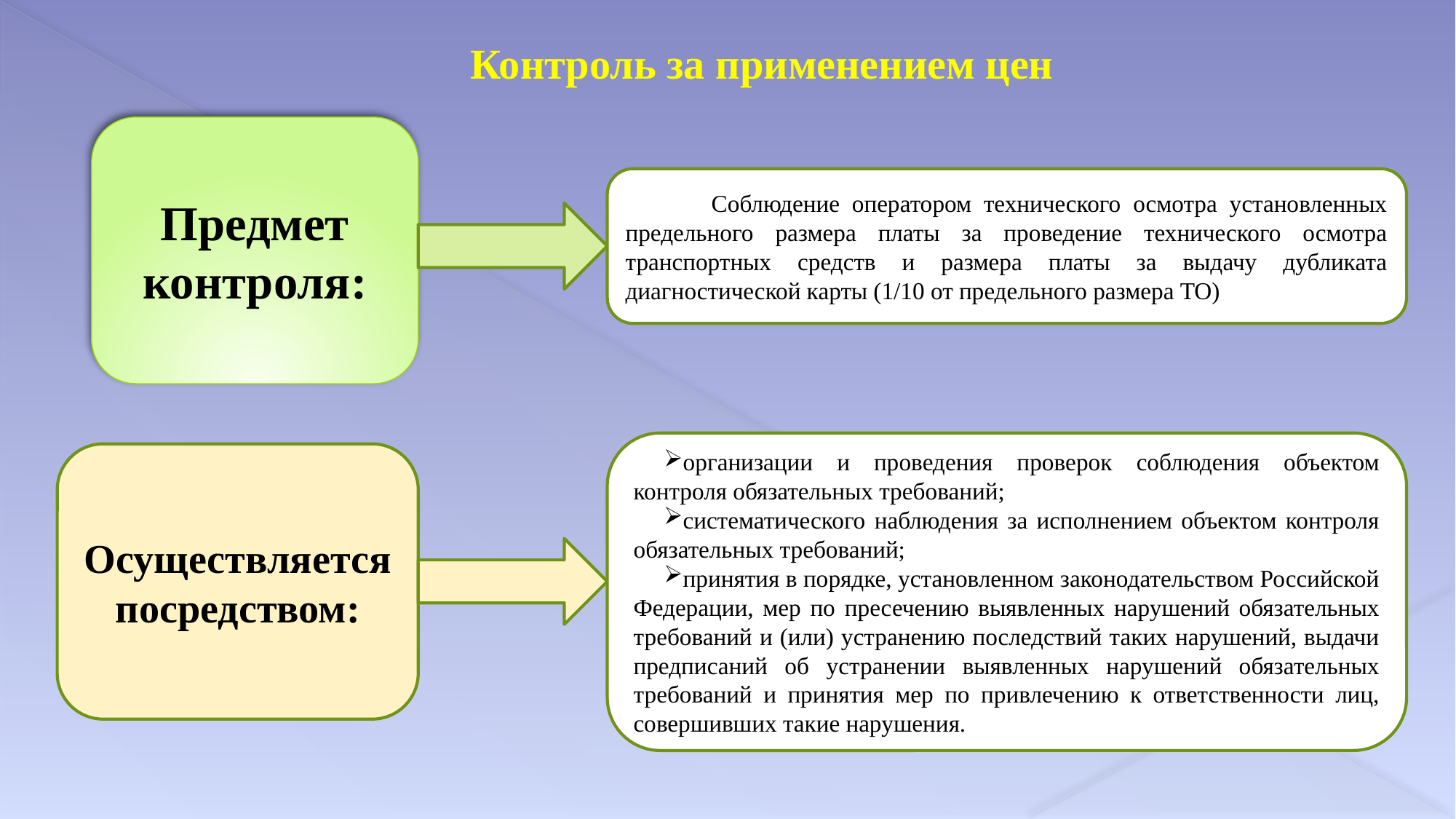

Контроль за применением цен
Предмет
контроля:
       Соблюдение оператором технического осмотра установленных предельного размера платы за проведение технического осмотра транспортных средств и размера платы за выдачу дубликата диагностической карты (1/10 от предельного размера ТО)

организации и проведения проверок соблюдения объектом контроля обязательных требований;
систематического наблюдения за исполнением объектом контроля обязательных требований;
принятия в порядке, установленном законодательством Российской Федерации, мер по пресечению выявленных нарушений обязательных требований и (или) устранению последствий таких нарушений, выдачи предписаний об устранении выявленных нарушений обязательных требований и принятия мер по привлечению к ответственности лиц, совершивших такие нарушения.
Осуществляется
посредством: